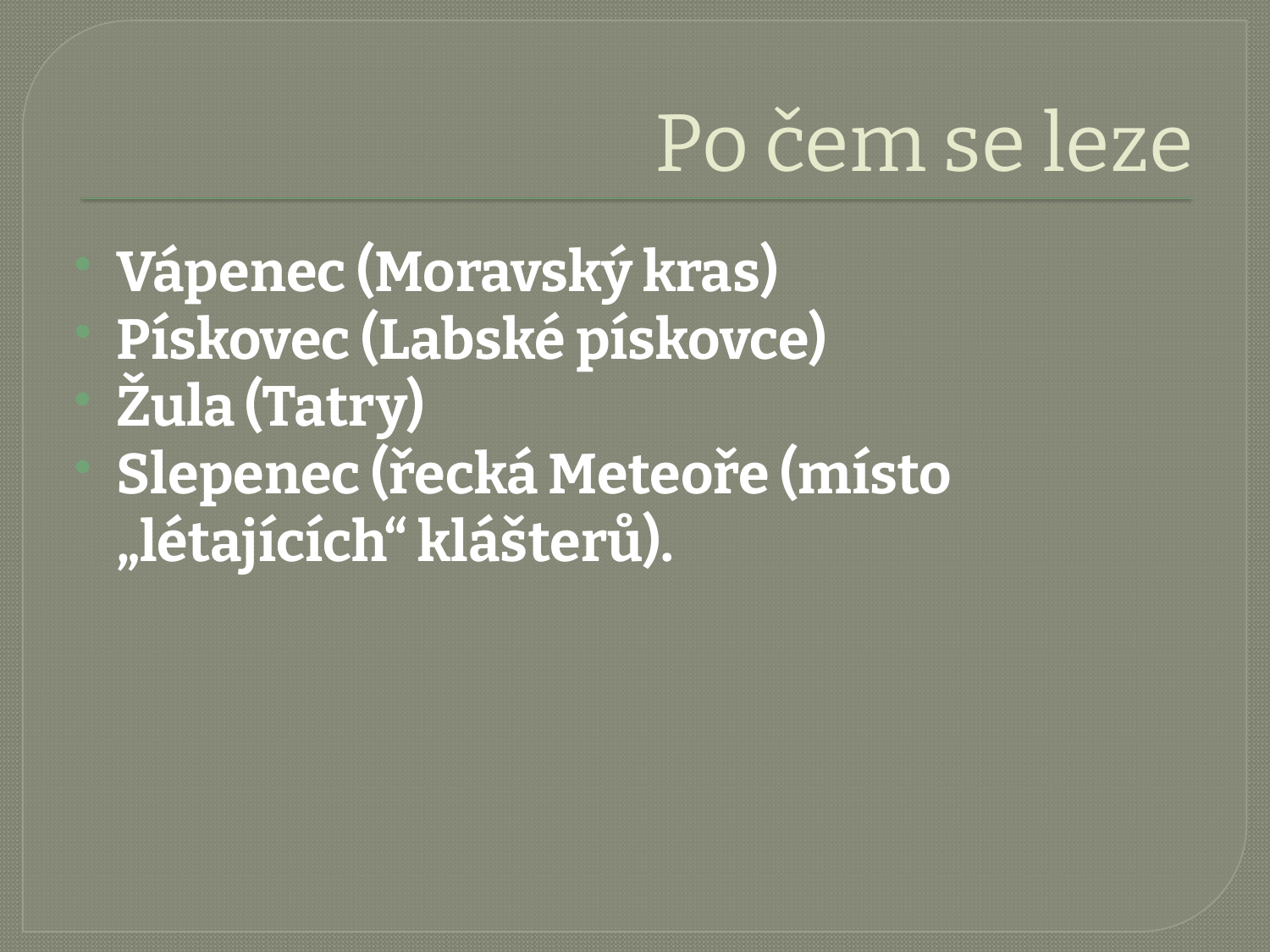

# Po čem se leze
Vápenec (Moravský kras)
Pískovec (Labské pískovce)
Žula (Tatry)
Slepenec (řecká Meteoře (místo „létajících“ klášterů).